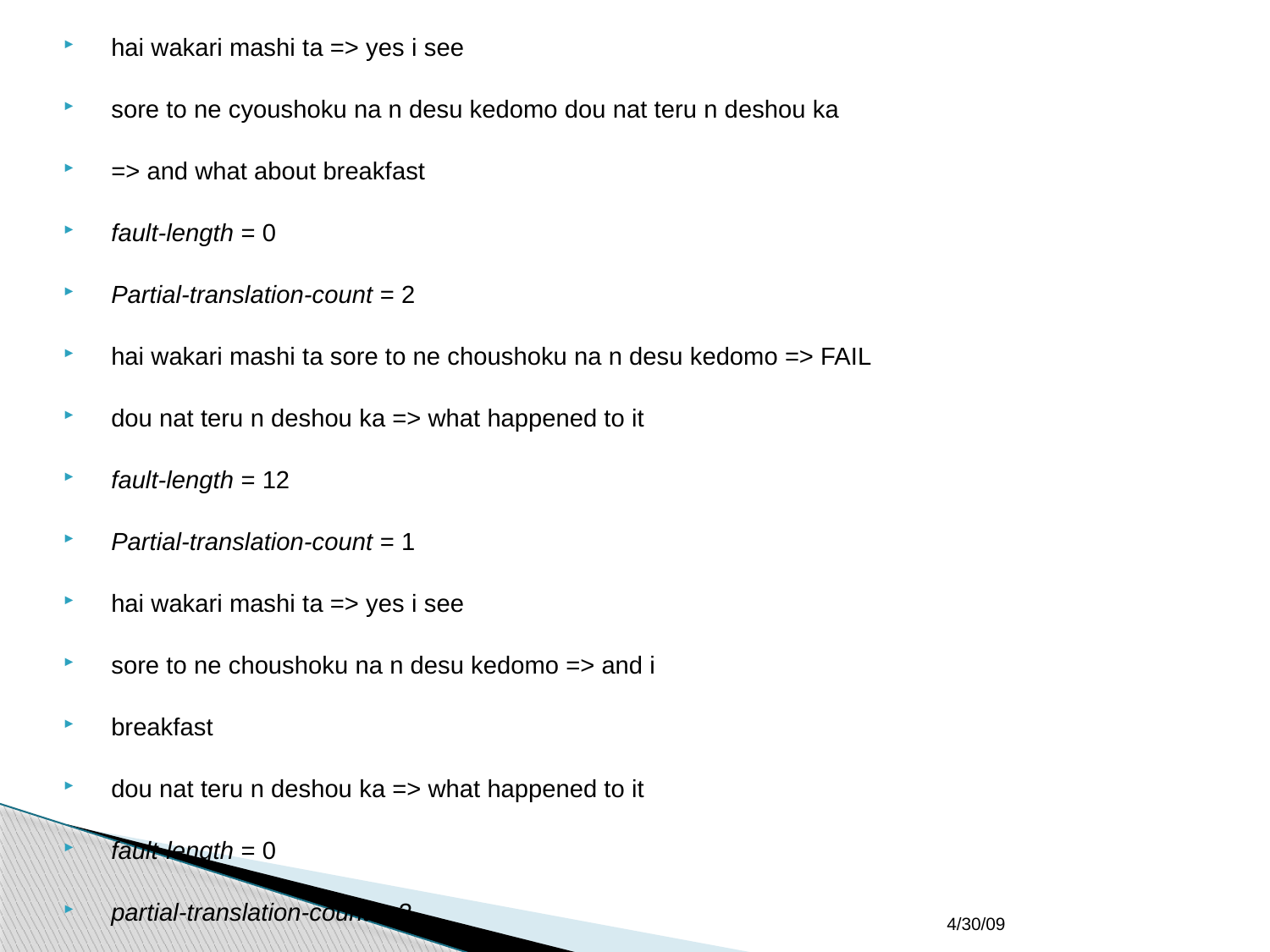

# hai wakari mashi ta => yes i see
sore to ne cyoushoku na n desu kedomo dou nat teru n deshou ka
=> and what about breakfast
fault-length = 0
Partial-translation-count = 2
hai wakari mashi ta sore to ne choushoku na n desu kedomo => FAIL
dou nat teru n deshou ka => what happened to it
fault-length = 12
Partial-translation-count = 1
hai wakari mashi ta => yes i see
sore to ne choushoku na n desu kedomo => and i
breakfast
dou nat teru n deshou ka => what happened to it
fault-length = 0
partial-translation-count = 3

4/30/09